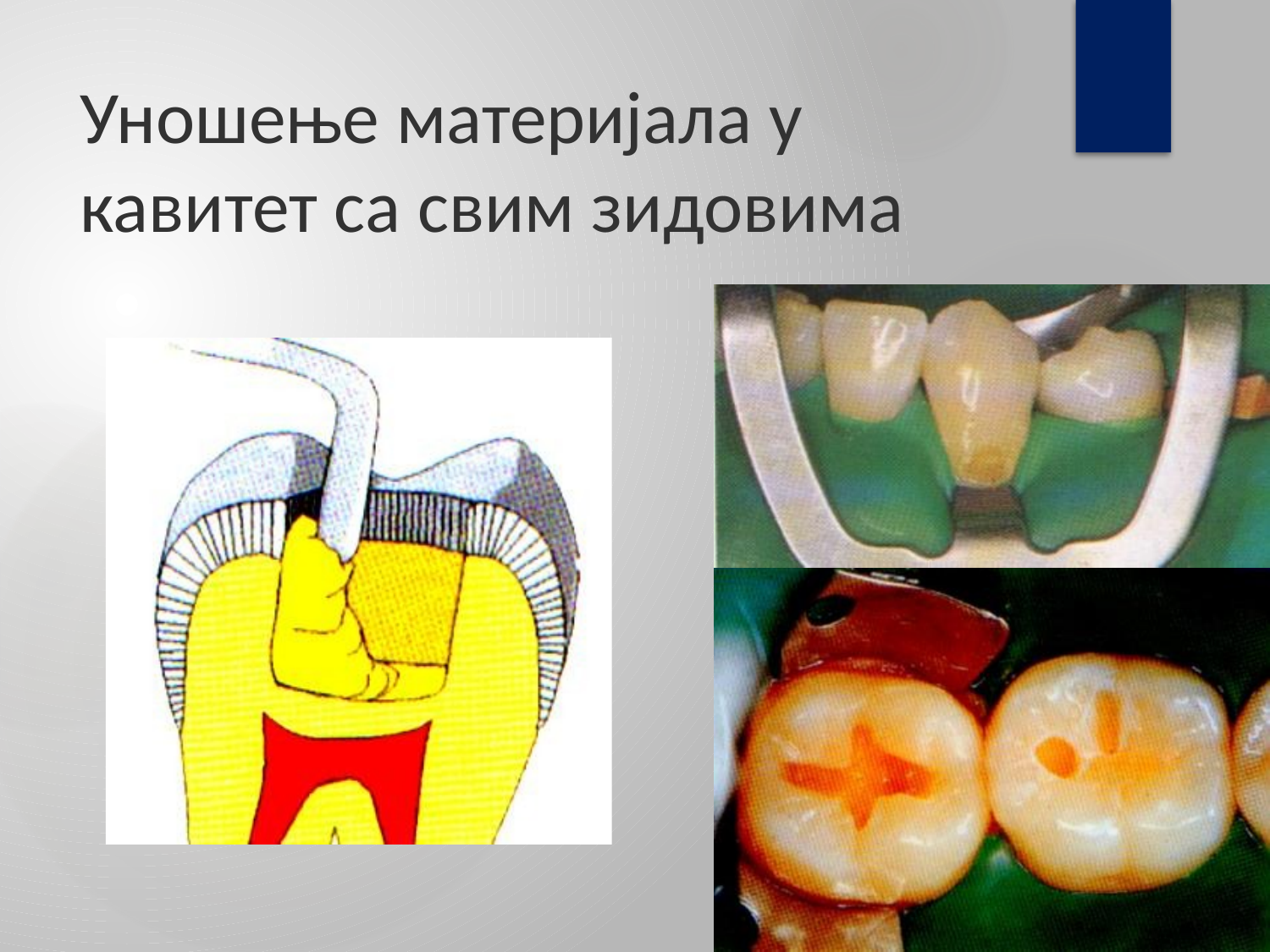

# Уношење материјала у  кавитет са свим зидовима